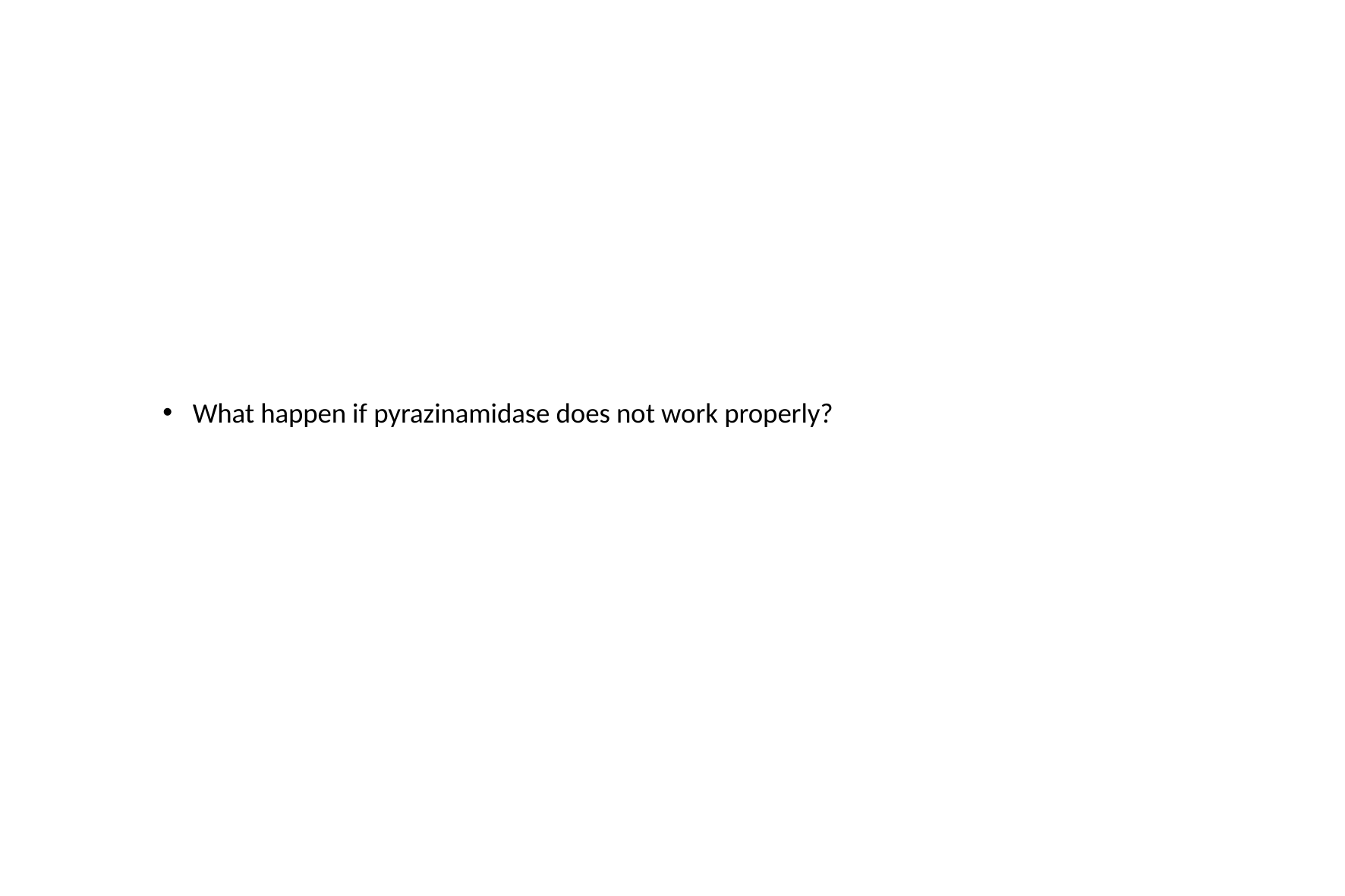

# Studing Pyrazinamidase
What happen if pyrazinamidase does not work properly?